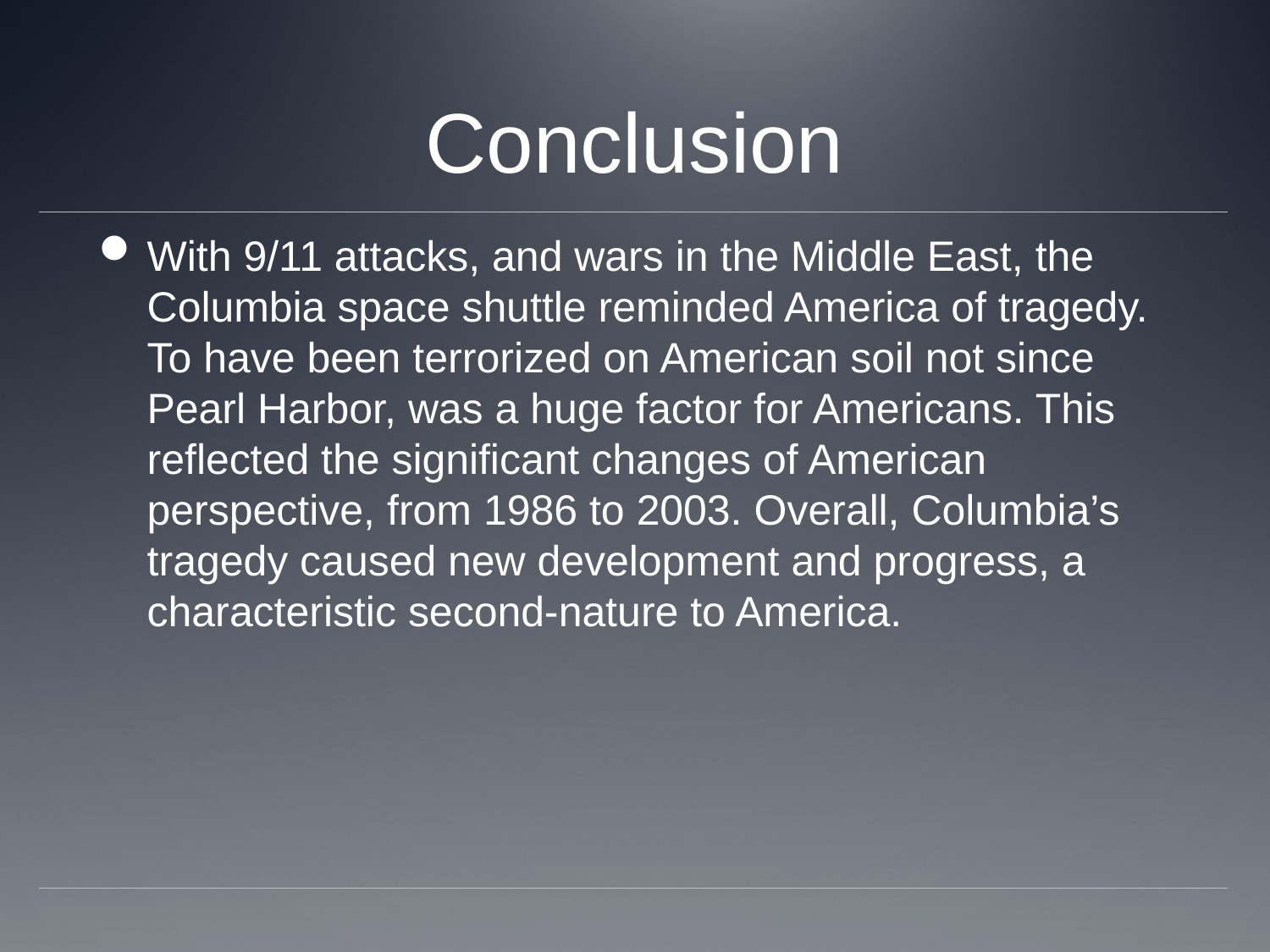

# Conclusion
With 9/11 attacks, and wars in the Middle East, the Columbia space shuttle reminded America of tragedy. To have been terrorized on American soil not since Pearl Harbor, was a huge factor for Americans. This reflected the significant changes of American perspective, from 1986 to 2003. Overall, Columbia’s tragedy caused new development and progress, a characteristic second-nature to America.